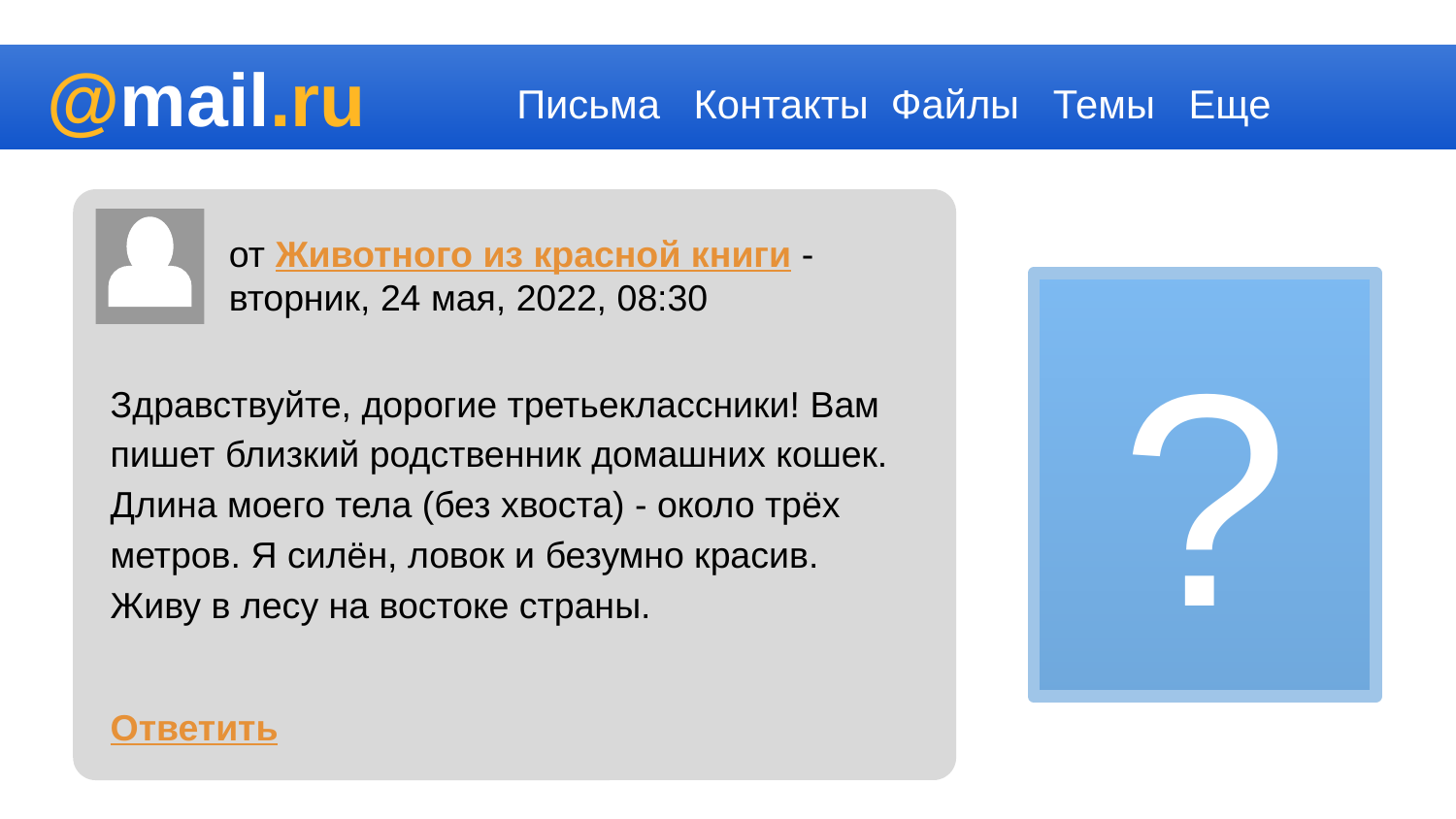

@mail.ru

Письма   Контакты  Файлы   Темы   Еще

от Животного из красной книги - вторник, 24 мая, 2022, 08:30

?
Здравствуйте, дорогие третьеклассники! Вам пишет близкий родственник домашних кошек. Длина моего тела (без хвоста) - около трёх метров. Я силён, ловок и безумно красив. Живу в лесу на востоке страны.

Ответить